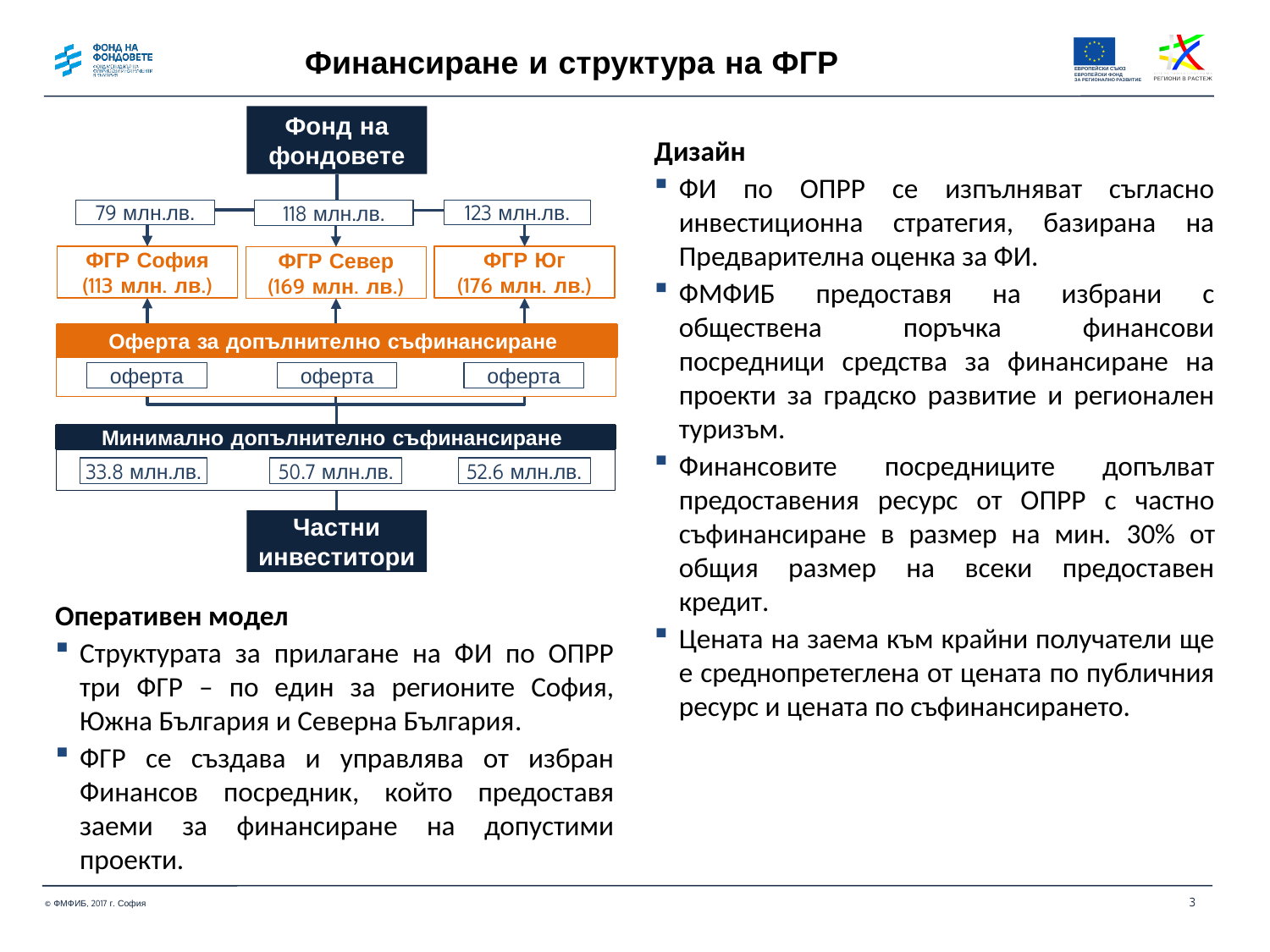

Финансиране и структура на ФГР
Фонд на фондовете
118 млн.лв.
123 млн.лв.
79 млн.лв.
ФГР София
(113 млн. лв.)
ФГР Юг
(176 млн. лв.)
ФГР Север
(169 млн. лв.)
Оферта за допълнително съфинансиране

оферта
оферта
оферта
Минимално допълнително съфинансиране

33.8 млн.лв.
50.7 млн.лв.
52.6 млн.лв.
Частни инвеститори
Дизайн
ФИ по ОПРР се изпълняват съгласно инвестиционна стратегия, базирана на Предварителна оценка за ФИ.
ФМФИБ предоставя на избрани с обществена поръчка финансови посредници средства за финансиране на проекти за градско развитие и регионален туризъм.
Финансовите посредниците допълват предоставения ресурс от ОПРР с частно съфинансиране в размер на мин. 30% от общия размер на всеки предоставен кредит.
Цената на заема към крайни получатели ще е среднопретеглена от цената по публичния ресурс и цената по съфинансирането.

Оперативен модел
Структурата за прилагане на ФИ по ОПРР три ФГР – по един за регионите София, Южна България и Северна България.
ФГР се създава и управлява от избран Финансов посредник, който предоставя заеми за финансиране на допустими проекти.
3